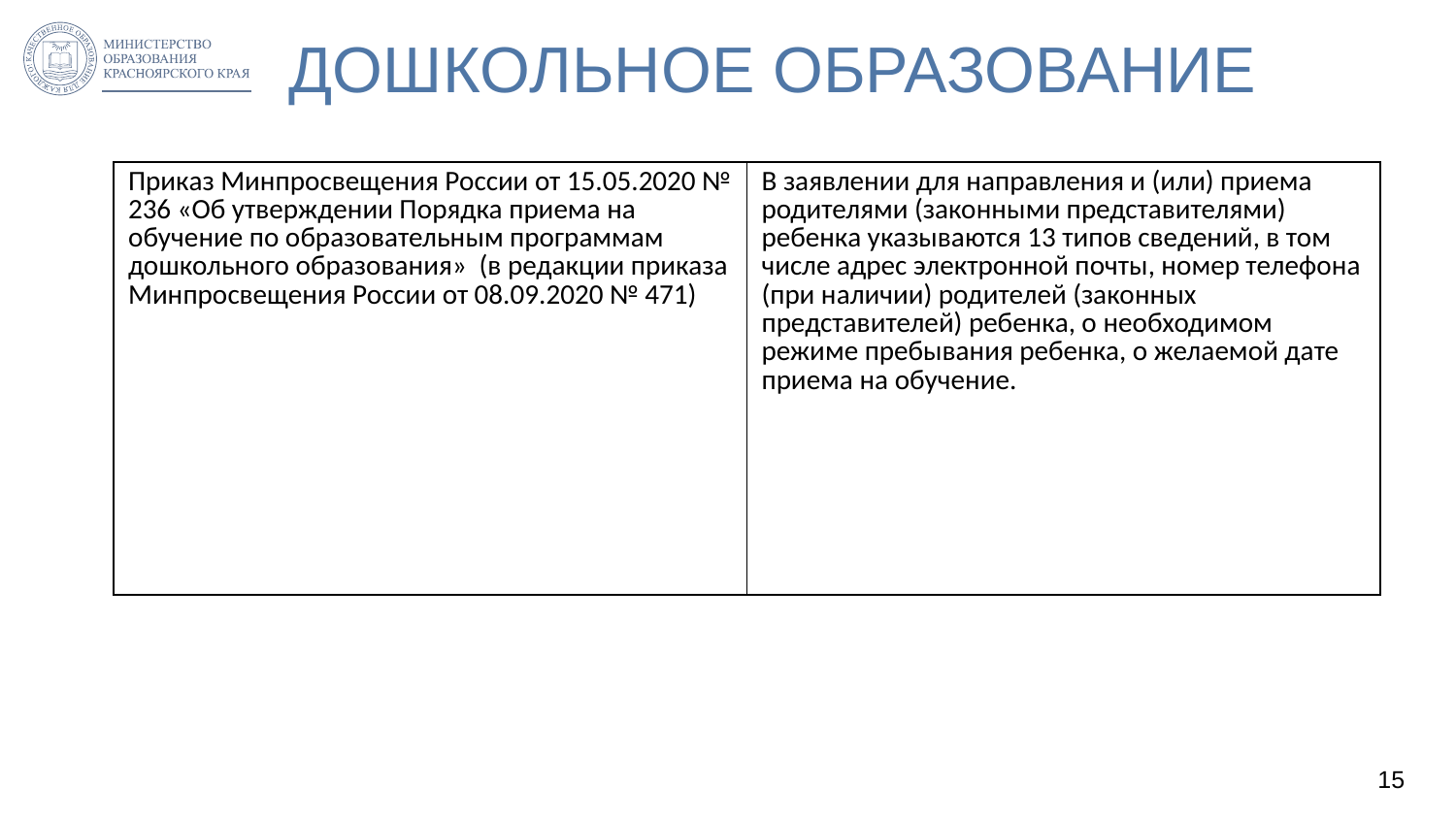

# ДОШКОЛЬНОЕ ОБРАЗОВАНИЕ
| Приказ Минпросвещения России от 15.05.2020 № 236 «Об утверждении Порядка приема на обучение по образовательным программам дошкольного образования» (в редакции приказа Минпросвещения России от 08.09.2020 № 471) | В заявлении для направления и (или) приема родителями (законными представителями) ребенка указываются 13 типов сведений, в том числе адрес электронной почты, номер телефона (при наличии) родителей (законных представителей) ребенка, о необходимом режиме пребывания ребенка, о желаемой дате приема на обучение. |
| --- | --- |
15